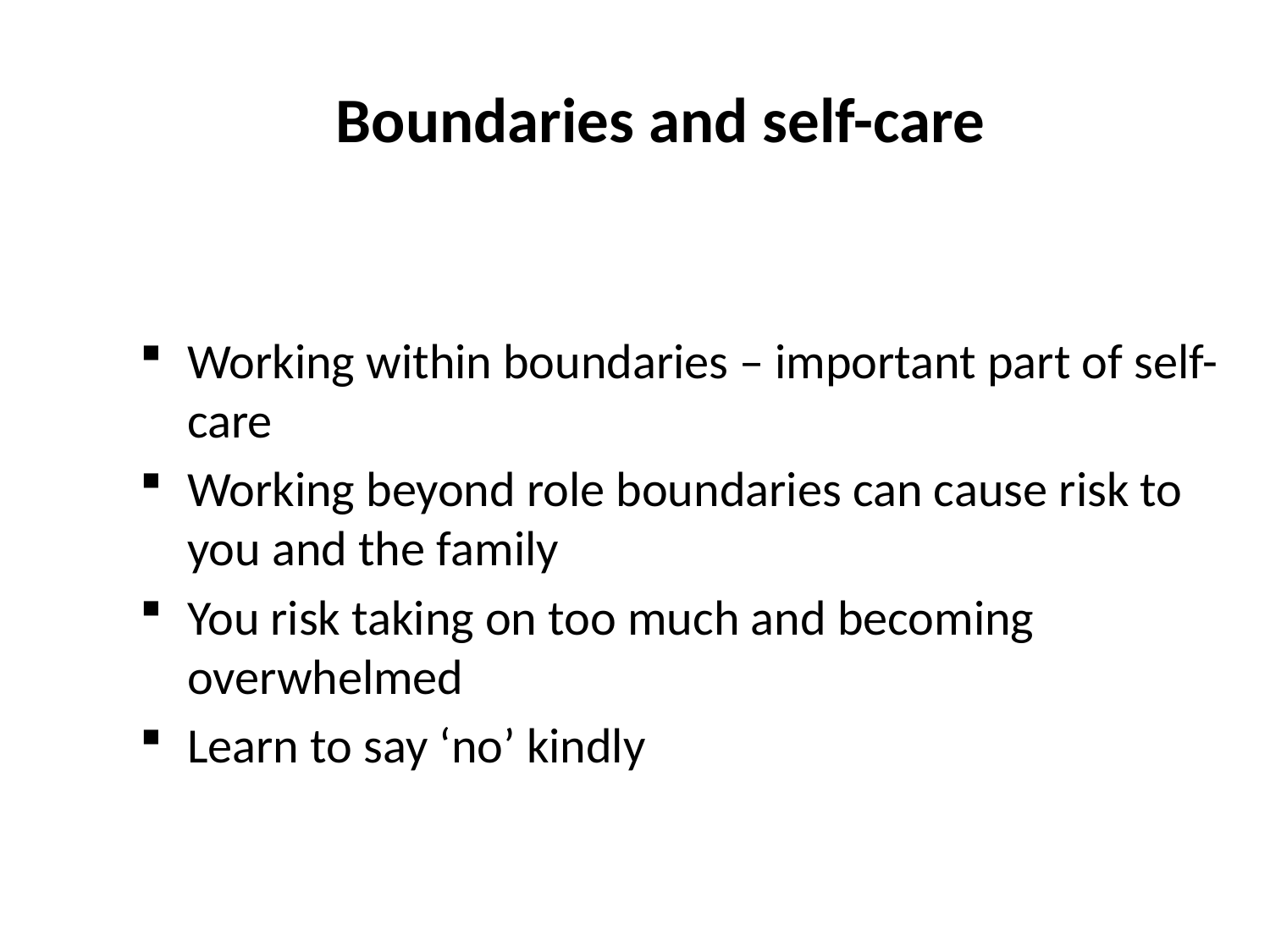

Boundaries and self-care

Working within boundaries – important part of self-care
Working beyond role boundaries can cause risk to you and the family
You risk taking on too much and becoming overwhelmed
Learn to say ‘no’ kindly